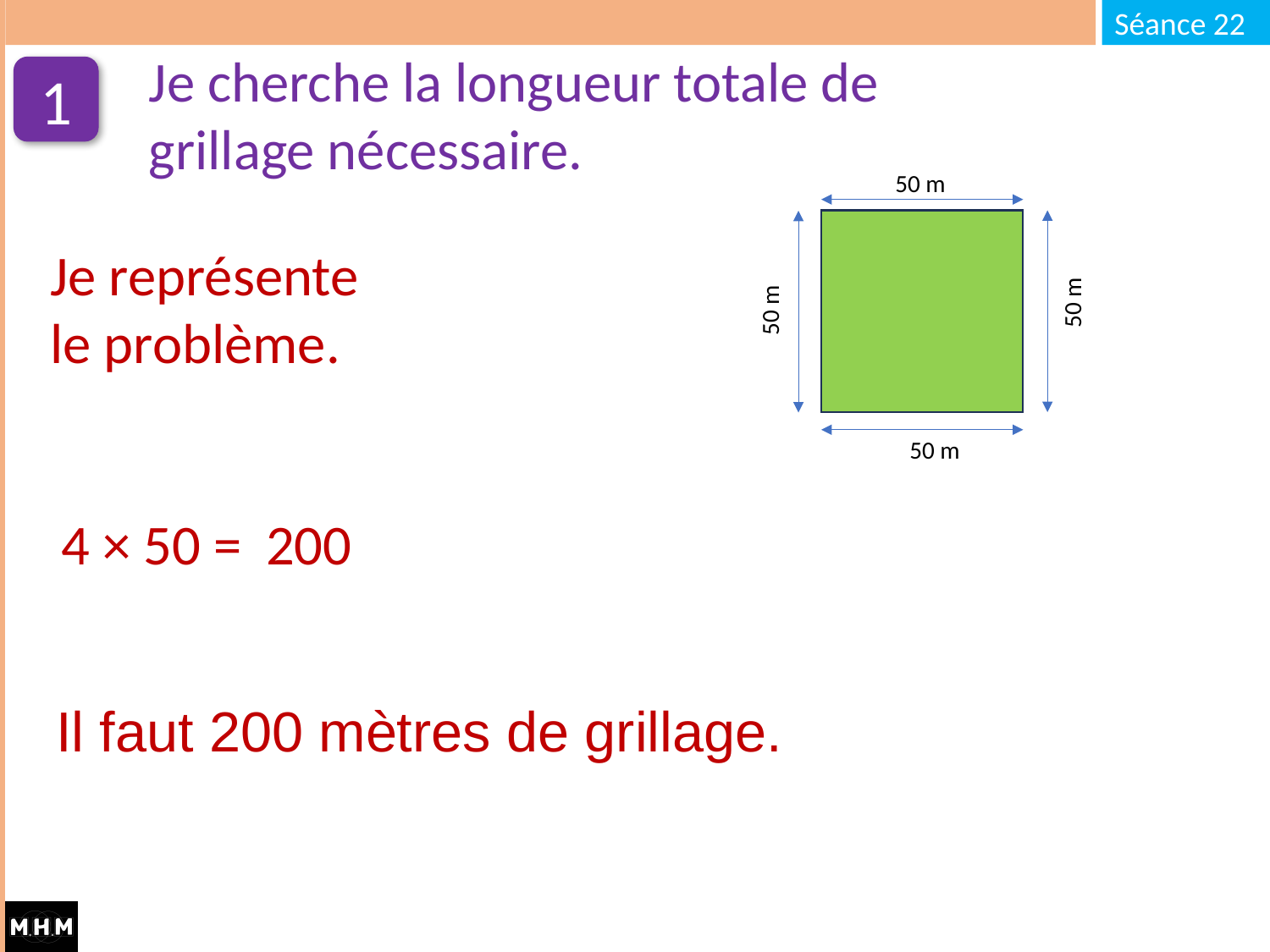

Je cherche la longueur totale de grillage nécessaire.
1
50 m

Je représente
le problème.
50 m
50 m
50 m
200
4 × 50 =
Il faut 200 mètres de grillage.